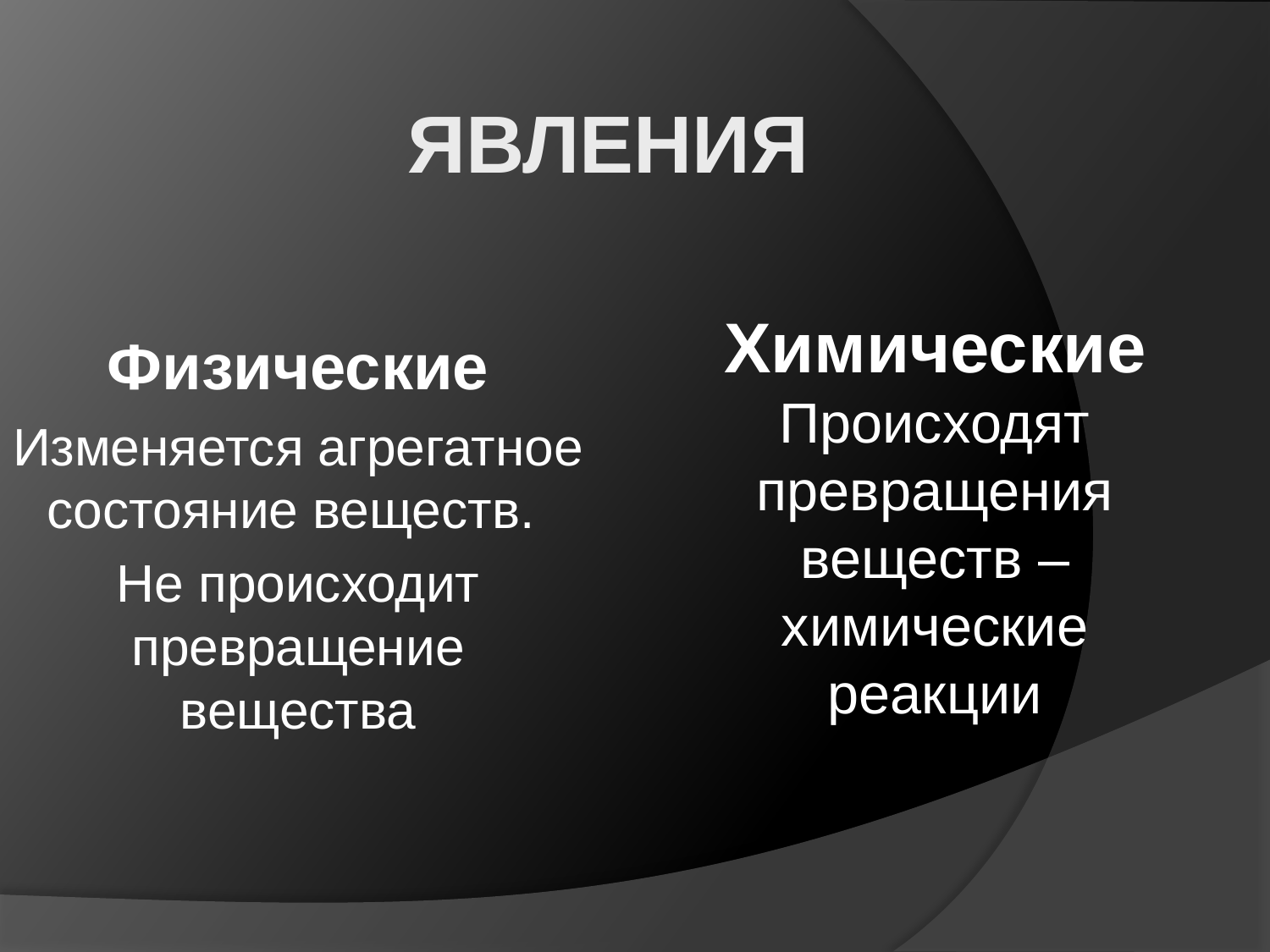

# Явления
Физические
Изменяется агрегатное состояние веществ.
Не происходит превращение вещества
Химические
Происходят превращения веществ – химические реакции